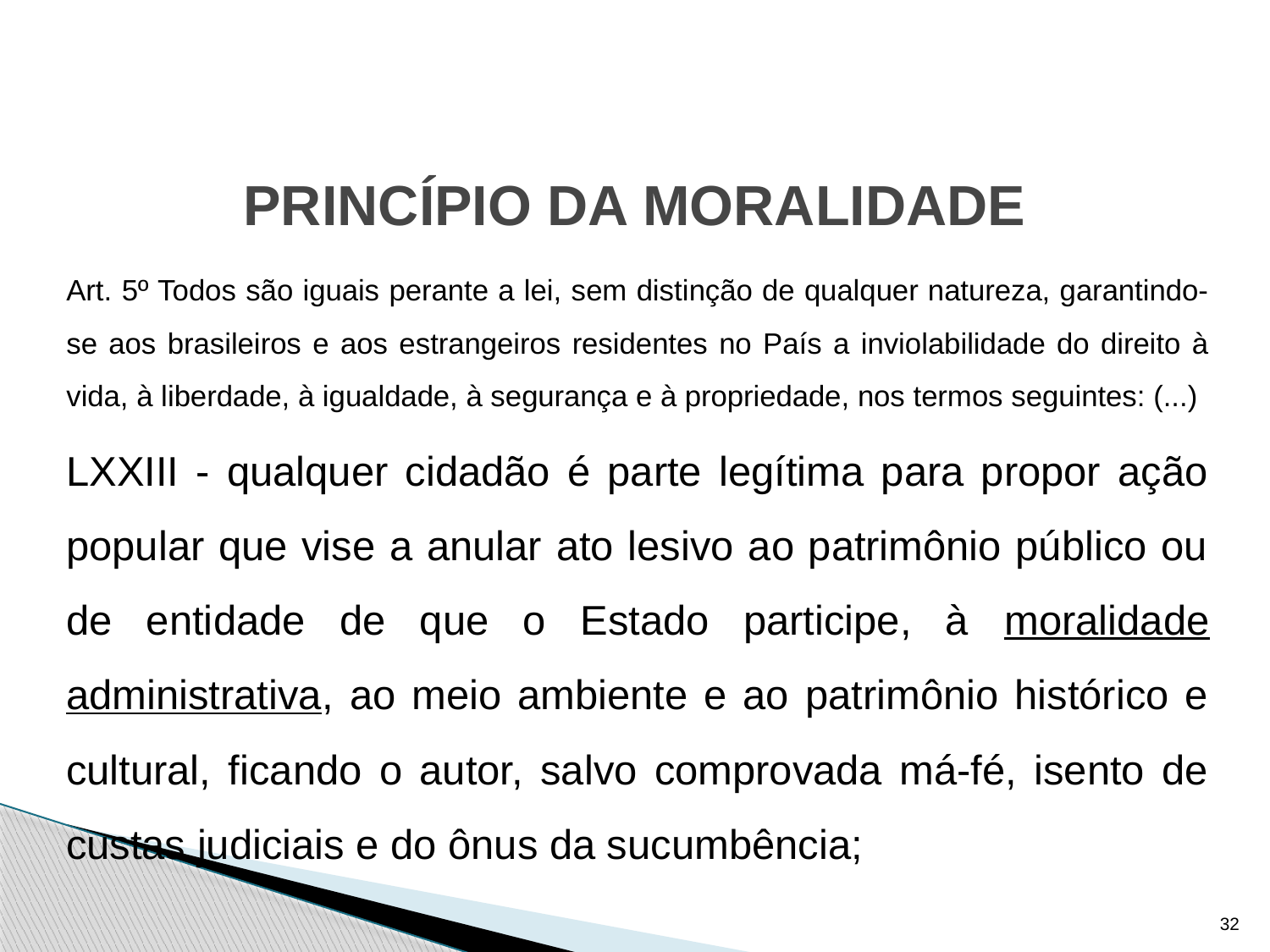

# PRINCÍPIO DA MORALIDADE
	Art. 5º Todos são iguais perante a lei, sem distinção de qualquer natureza, garantindo-se aos brasileiros e aos estrangeiros residentes no País a inviolabilidade do direito à vida, à liberdade, à igualdade, à segurança e à propriedade, nos termos seguintes: (...)
	LXXIII - qualquer cidadão é parte legítima para propor ação popular que vise a anular ato lesivo ao patrimônio público ou de entidade de que o Estado participe, à moralidade administrativa, ao meio ambiente e ao patrimônio histórico e cultural, ficando o autor, salvo comprovada má-fé, isento de custas judiciais e do ônus da sucumbência;

32